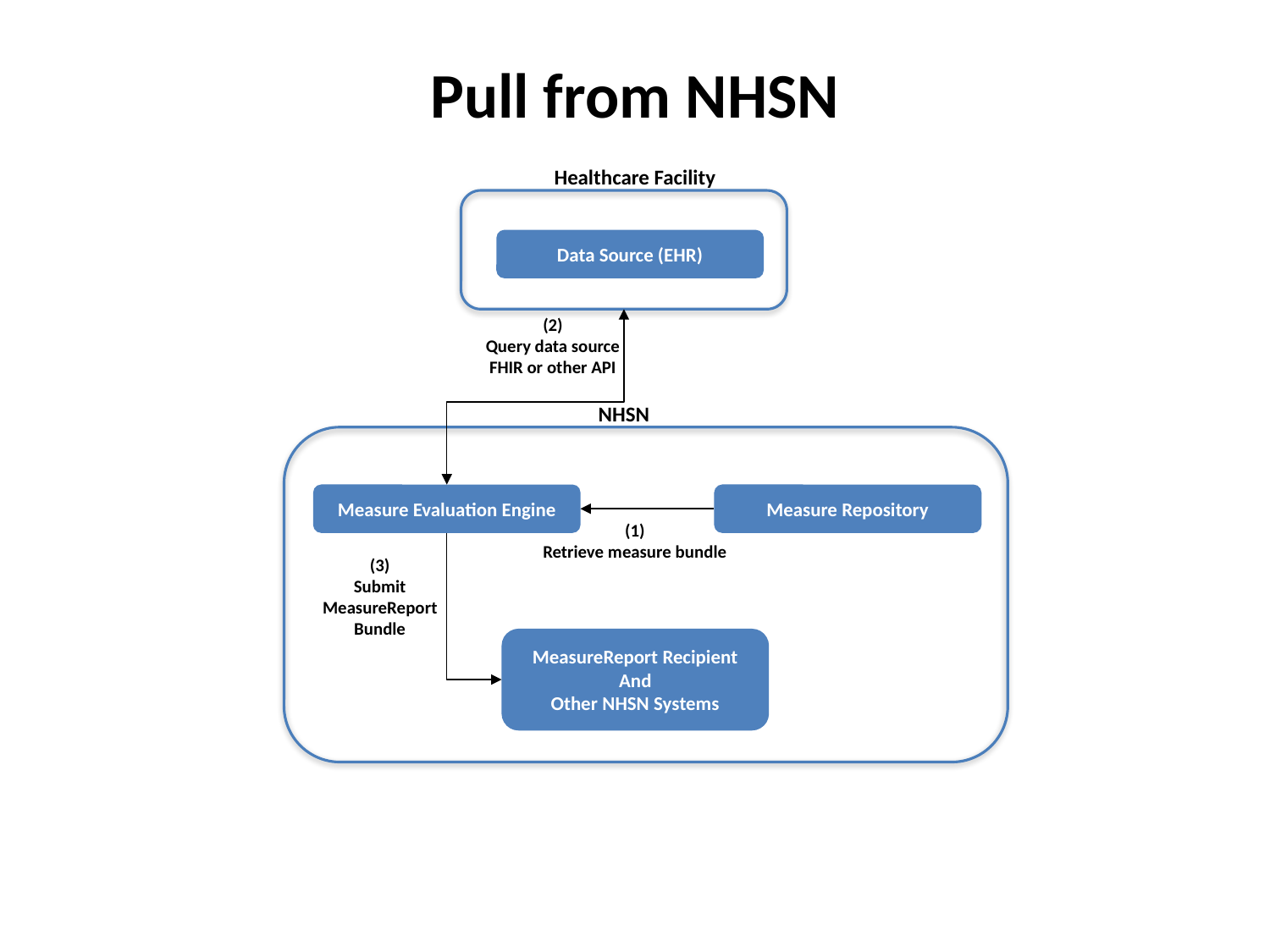

# Pull from NHSN
Healthcare Facility

Data Source (EHR)
(2)
Query data source
FHIR or other API
NHSN

Measure Repository
Measure Evaluation Engine
(1)
Retrieve measure bundle
(3)
Submit MeasureReport Bundle
MeasureReport Recipient
And
Other NHSN Systems